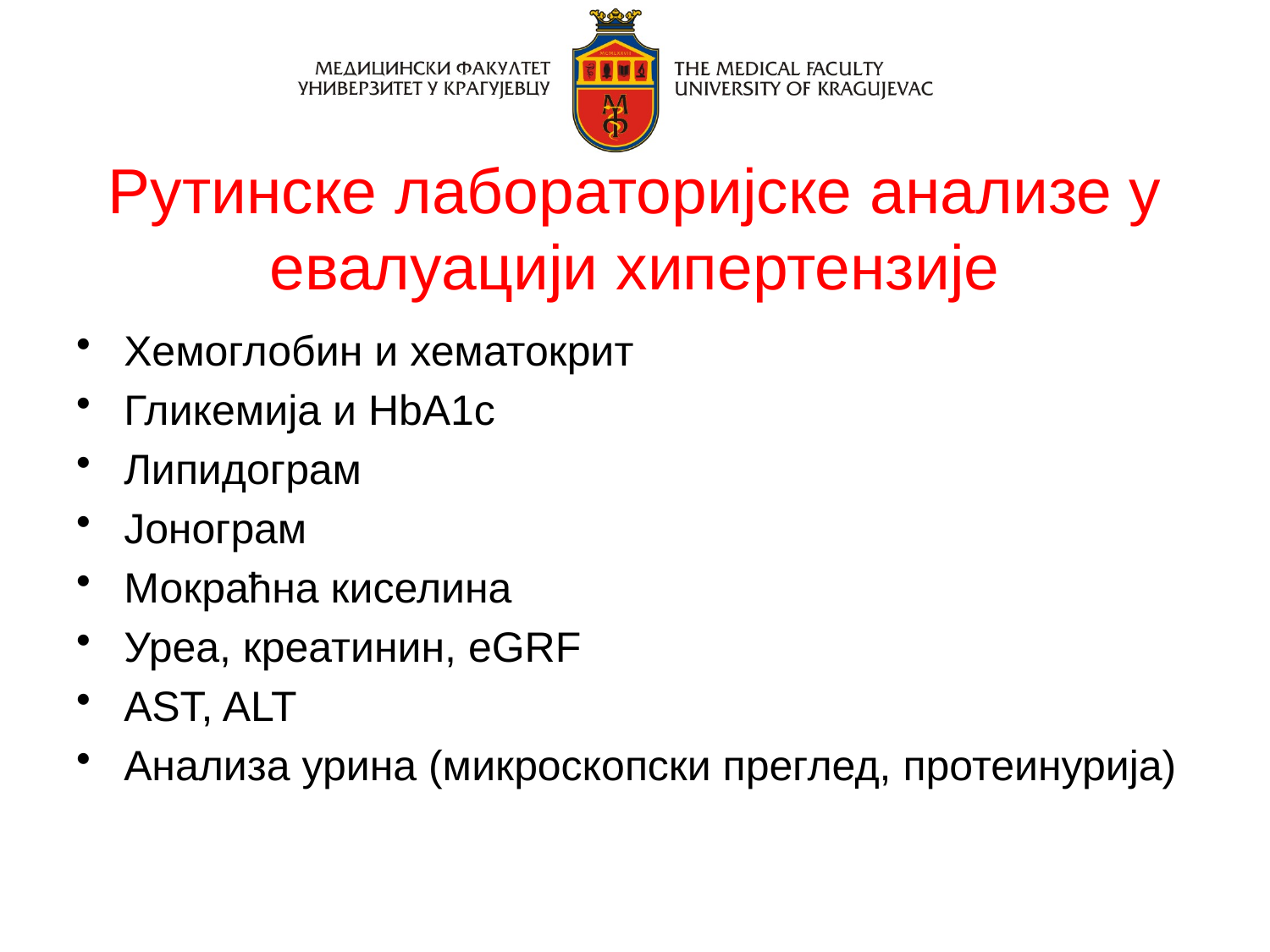

# Рутинске лабораторијске анализе у евалуацији хипертензије
Хемоглобин и хематокрит
Гликемија и HbA1c
Липидограм
Јонограм
Мокраћна киселина
Уреа, креатинин, eGRF
AST, ALT
Анализа урина (микроскопски преглед, протеинурија)